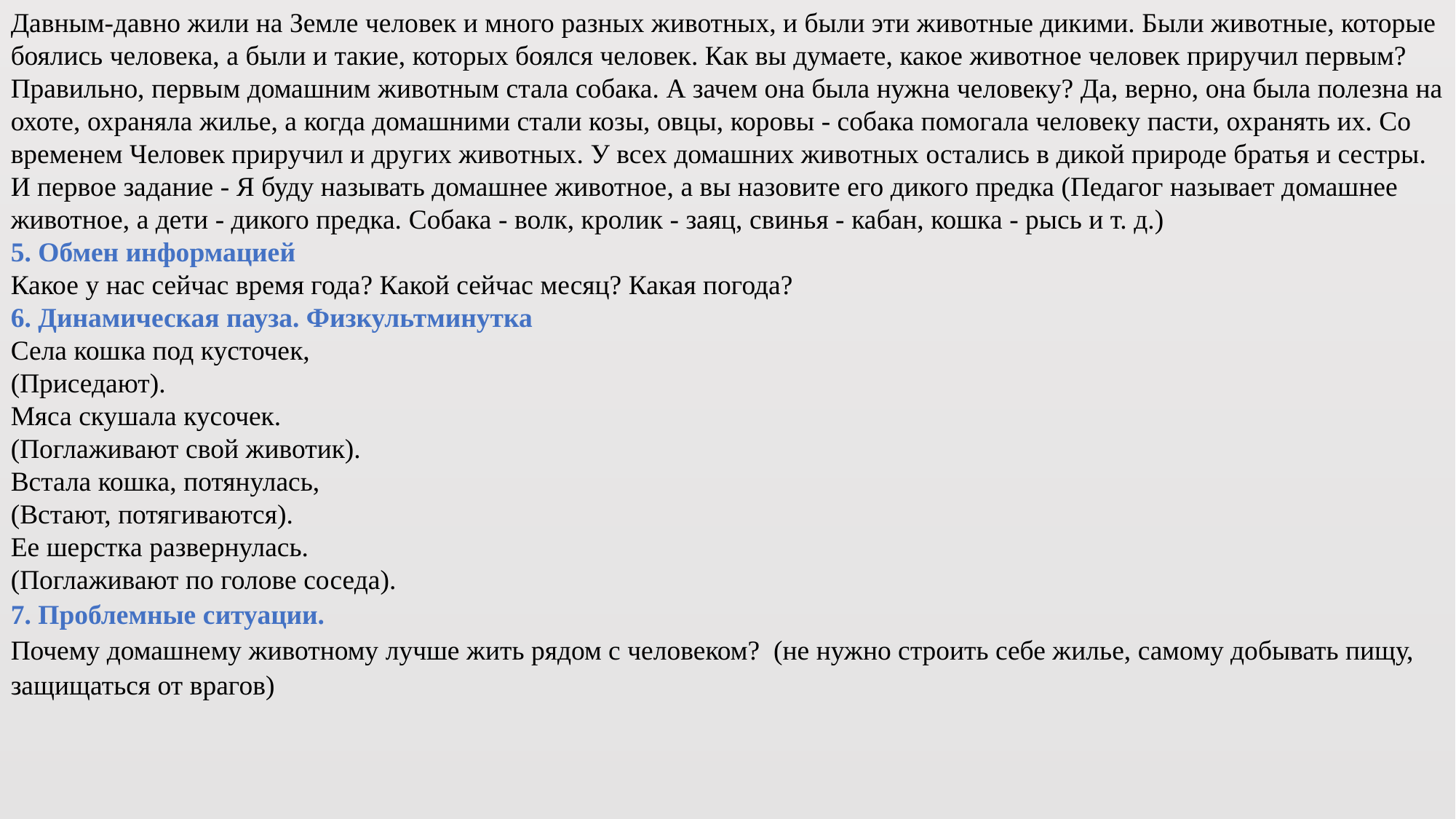

Давным-давно жили на Земле человек и много разных животных, и были эти животные дикими. Были животные, которые боялись человека, а были и такие, которых боялся человек. Как вы думаете, какое животное человек приручил первым? Правильно, первым домашним животным стала собака. А зачем она была нужна человеку? Да, верно, она была полезна на охоте, охраняла жилье, а когда домашними стали козы, овцы, коровы - собака помогала человеку пасти, охранять их. Со временем Человек приручил и других животных. У всех домашних животных остались в дикой природе братья и сестры. И первое задание - Я буду называть домашнее животное, а вы назовите его дикого предка (Педагог называет домашнее животное, а дети - дикого предка. Собака - волк, кролик - заяц, свинья - кабан, кошка - рысь и т. д.)
5. Обмен информацией
Какое у нас сейчас время года? Какой сейчас месяц? Какая погода?
6. Динамическая пауза. Физкультминутка
Села кошка под кусточек,
(Приседают).
Мяса скушала кусочек.
(Поглаживают свой животик).
Встала кошка, потянулась,
(Встают, потягиваются).
Ее шерстка развернулась.
(Поглаживают по голове соседа).
7. Проблемные ситуации.
Почему домашнему животному лучше жить рядом с человеком?  (не нужно строить себе жилье, самому добывать пищу, защищаться от врагов)